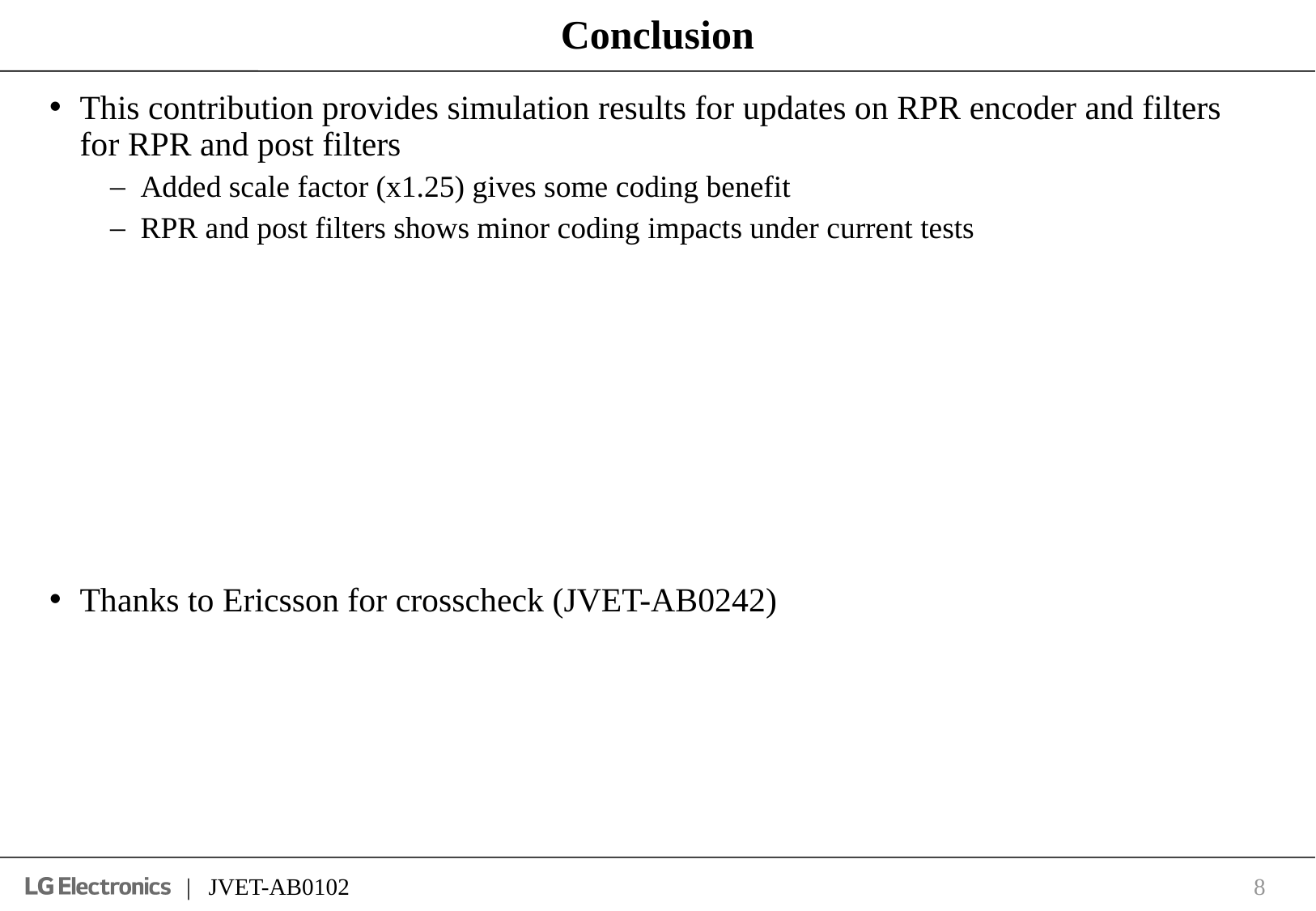

# Conclusion
This contribution provides simulation results for updates on RPR encoder and filters for RPR and post filters
Added scale factor (x1.25) gives some coding benefit
RPR and post filters shows minor coding impacts under current tests

Thanks to Ericsson for crosscheck (JVET-AB0242)
8